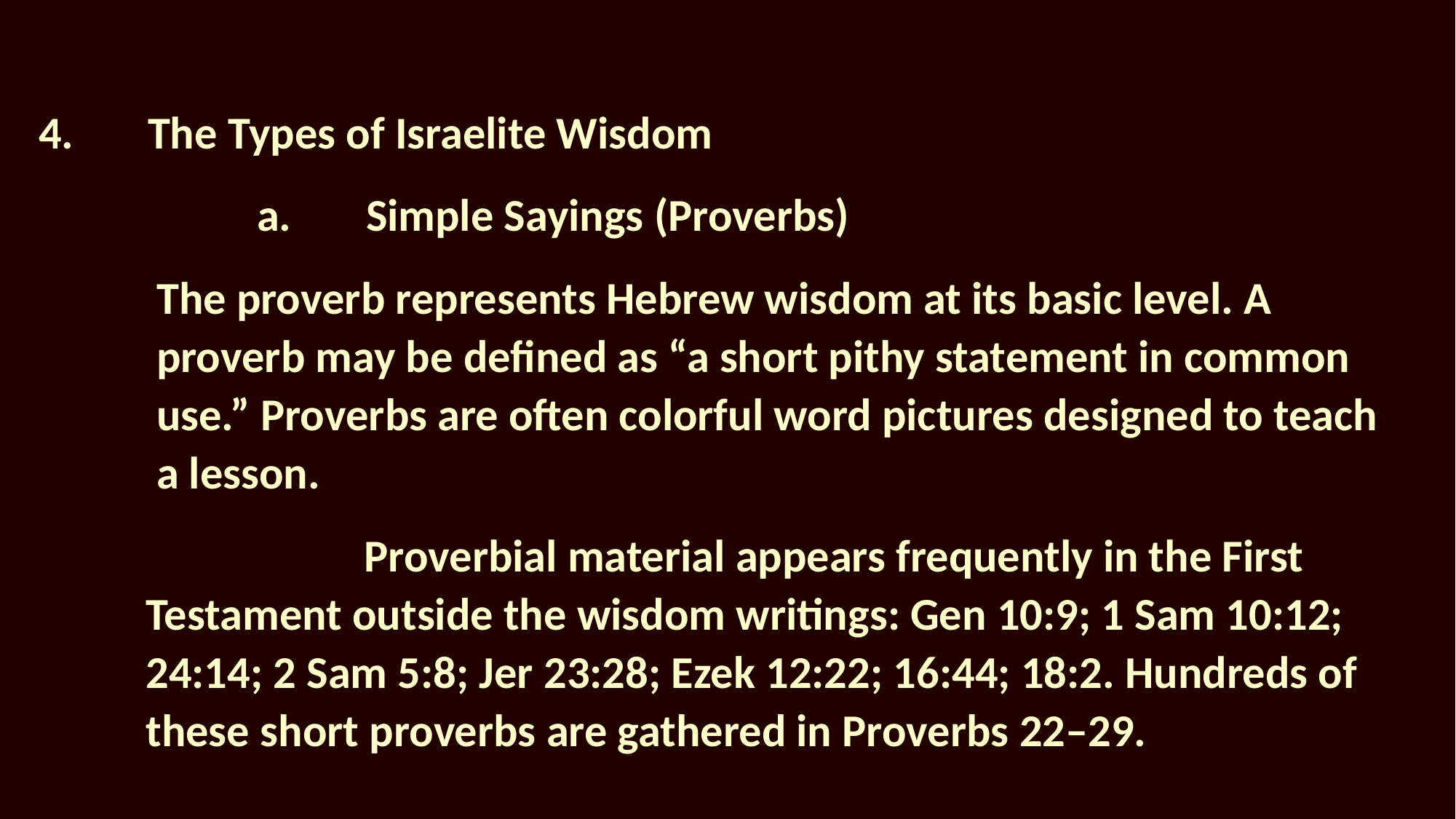

4.	The Types of Israelite Wisdom
		a.	Simple Sayings (Proverbs)
The proverb represents Hebrew wisdom at its basic level. A proverb may be defined as “a short pithy statement in common use.” Proverbs are often colorful word pictures designed to teach a lesson.
			Proverbial material appears frequently in the First Testament outside the wisdom writings: Gen 10:9; 1 Sam 10:12; 24:14; 2 Sam 5:8; Jer 23:28; Ezek 12:22; 16:44; 18:2. Hundreds of these short proverbs are gathered in Proverbs 22–29.